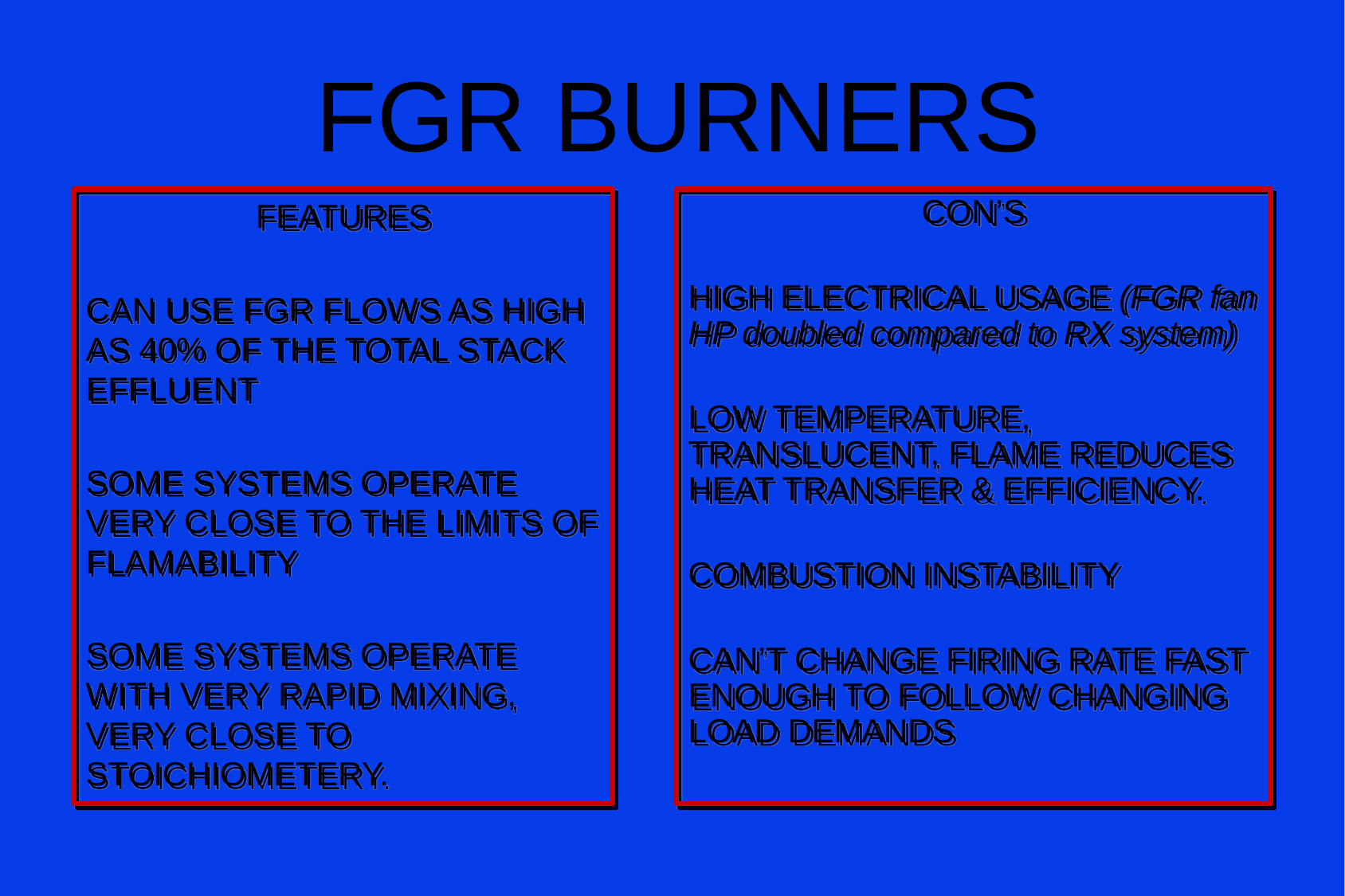

FGR BURNERS
FEATURES

CAN USE FGR FLOWS AS HIGH AS 40% OF THE TOTAL STACK EFFLUENT

SOME SYSTEMS OPERATE VERY CLOSE TO THE LIMITS OF FLAMABILITY

SOME SYSTEMS OPERATE WITH VERY RAPID MIXING, VERY CLOSE TO STOICHIOMETERY.
CON’S

HIGH ELECTRICAL USAGE (FGR fan HP doubled compared to RX system)

LOW TEMPERATURE, TRANSLUCENT, FLAME REDUCES HEAT TRANSFER & EFFICIENCY.

COMBUSTION INSTABILITY

CAN’T CHANGE FIRING RATE FAST ENOUGH TO FOLLOW CHANGING LOAD DEMANDS